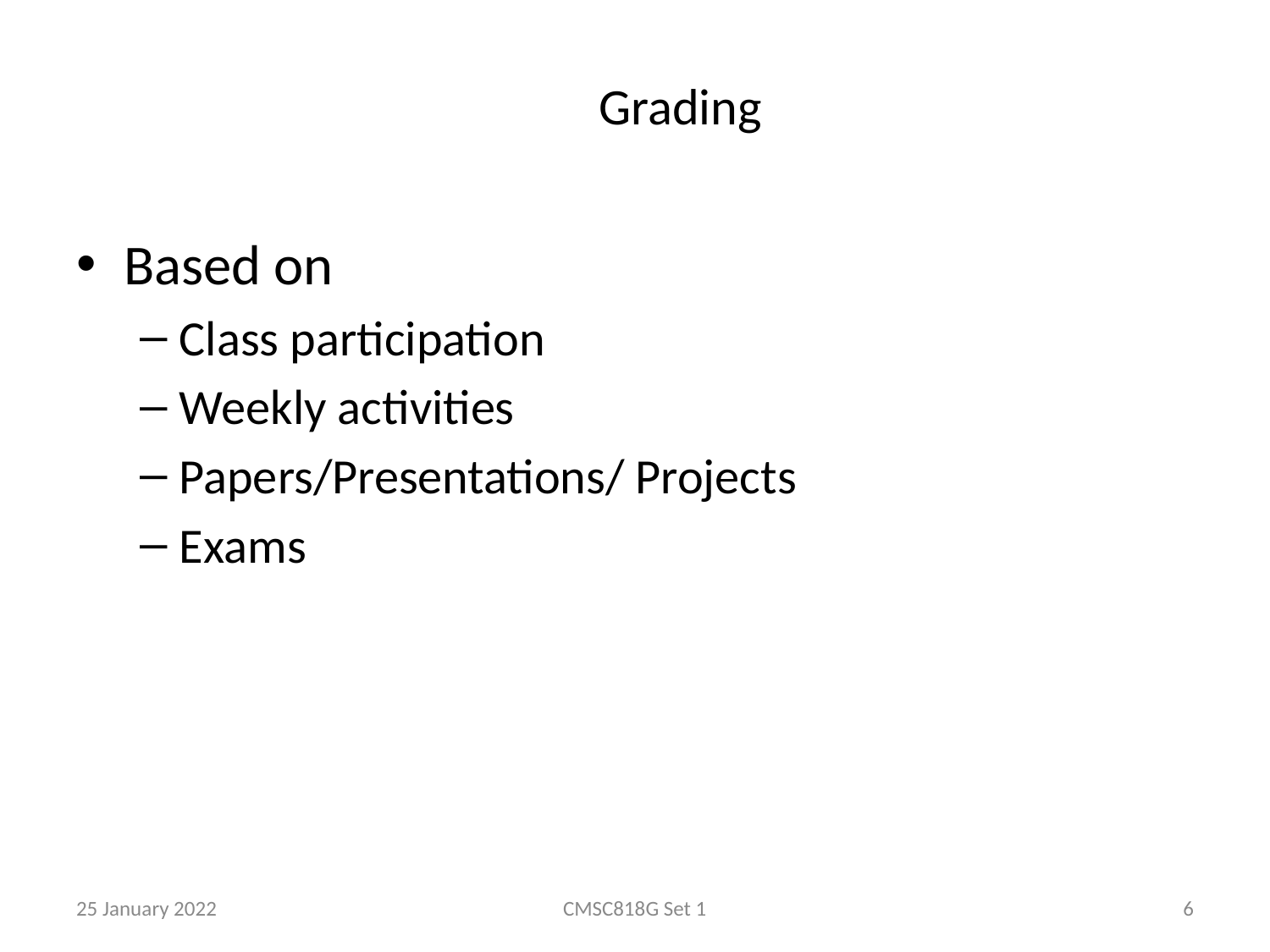

# Grading
Based on
Class participation
Weekly activities
Papers/Presentations/ Projects
Exams

25 January 2022
CMSC818G Set 1
6